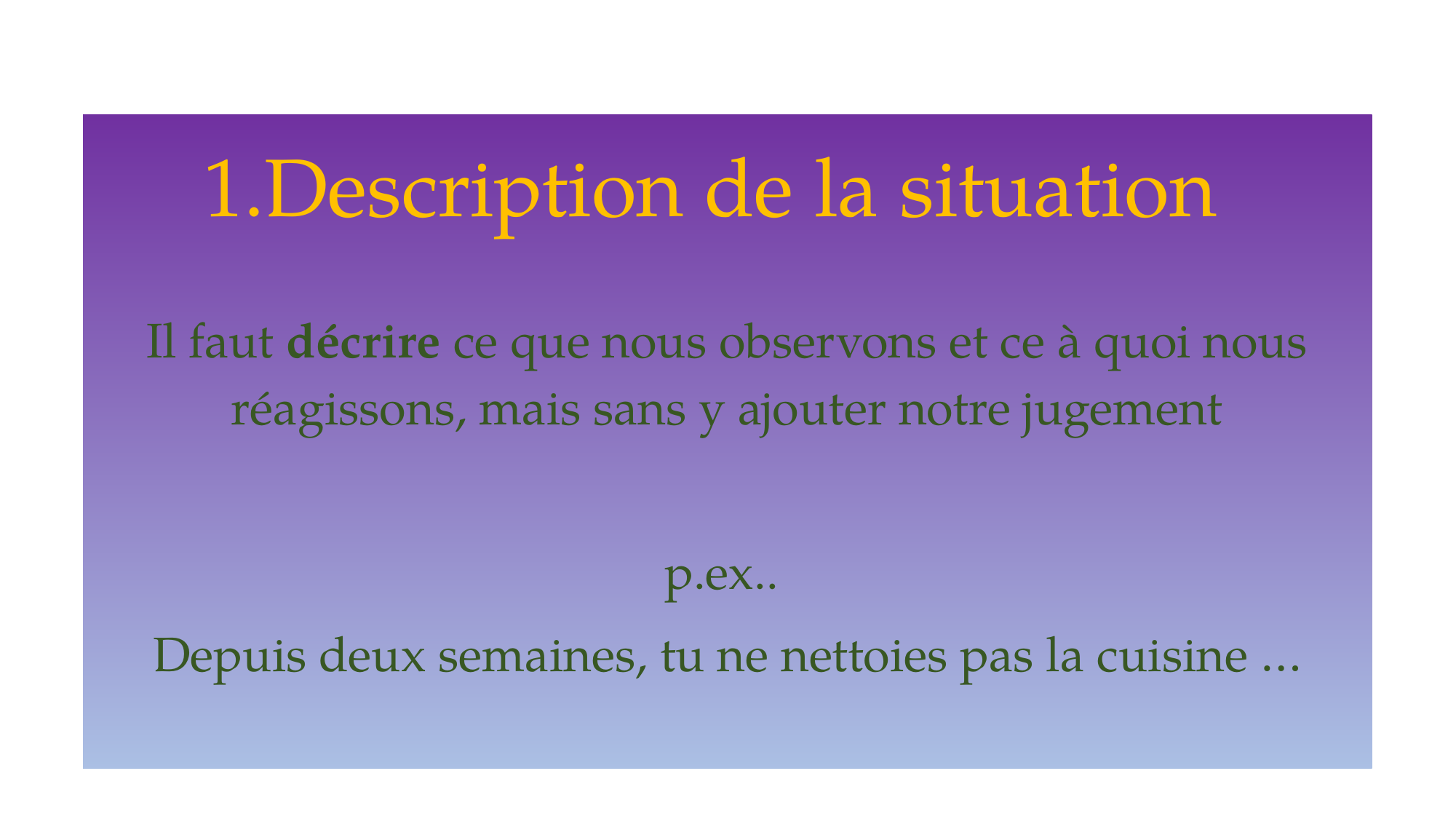

Description de la situation

Il faut décrire ce que nous observons et ce à quoi nous réagissons, mais sans y ajouter notre jugement

p.ex..
Depuis deux semaines, tu ne nettoies pas la cuisine …